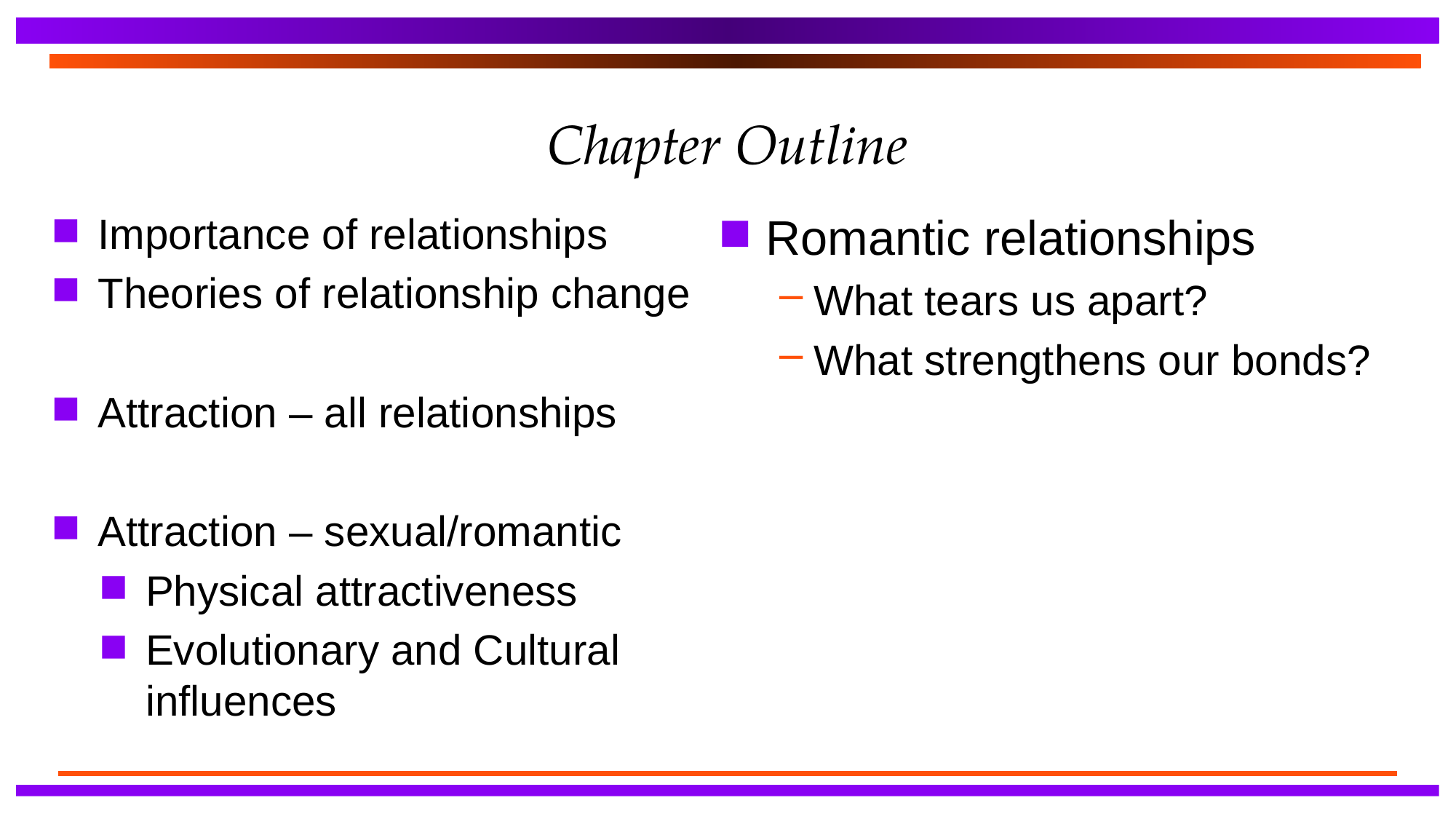

# Chapter Outline
Romantic relationships
What tears us apart?
What strengthens our bonds?

Importance of relationships
Theories of relationship change

Attraction – all relationships

Attraction – sexual/romantic
Physical attractiveness
Evolutionary and Cultural influences